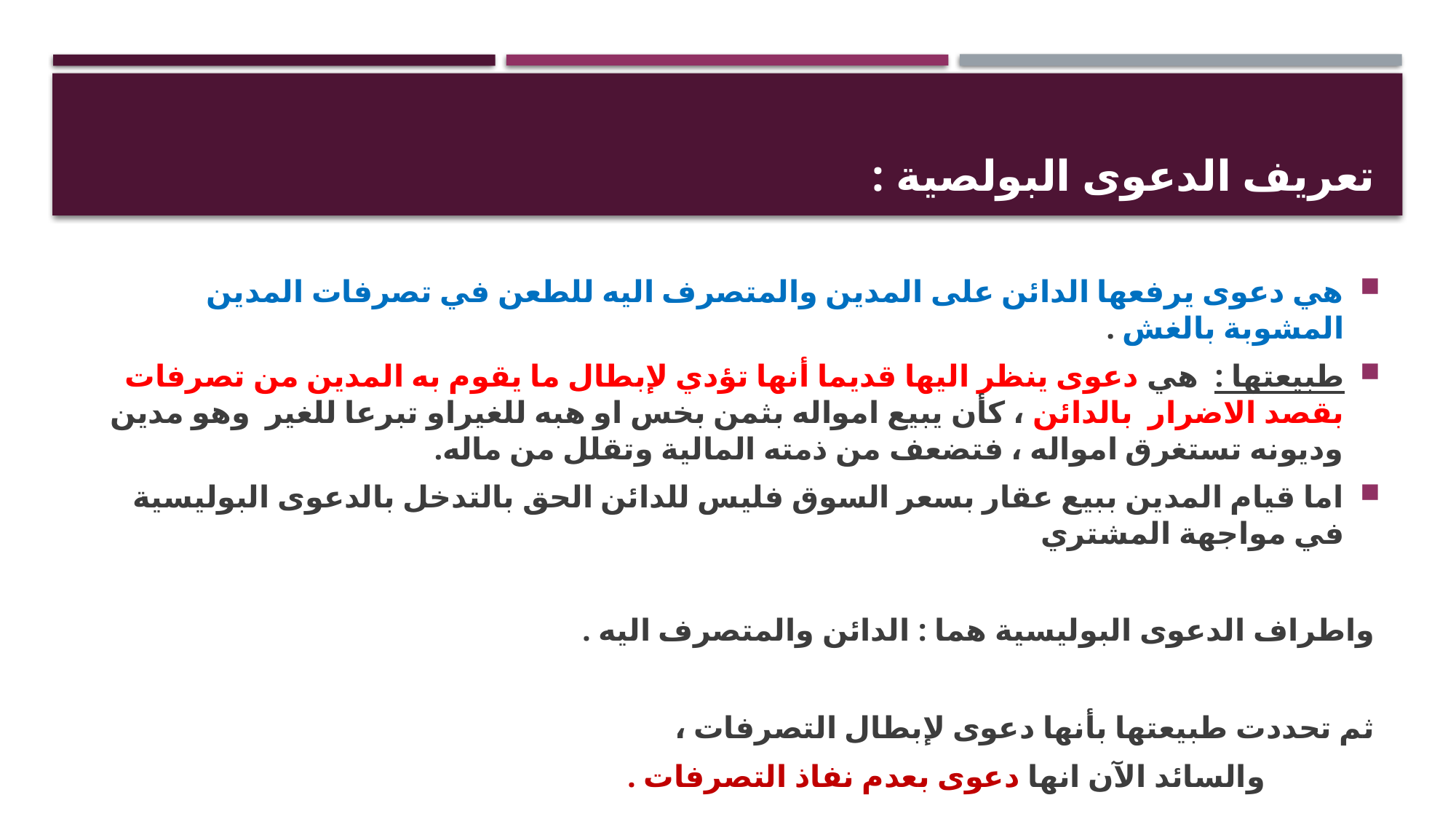

# تعريف الدعوى البولصية :

هي دعوى يرفعها الدائن على المدين والمتصرف اليه للطعن في تصرفات المدين المشوبة بالغش .
طبيعتها :  هي دعوى ينظر اليها قديما أنها تؤدي لإبطال ما يقوم به المدين من تصرفات بقصد الاضرار  بالدائن ، كأن يبيع امواله بثمن بخس او هبه للغيراو تبرعا للغير  وهو مدين وديونه تستغرق امواله ، فتضعف من ذمته المالية وتقلل من ماله.
اما قيام المدين ببيع عقار بسعر السوق فليس للدائن الحق بالتدخل بالدعوى البوليسية في مواجهة المشتري

واطراف الدعوى البوليسية هما : الدائن والمتصرف اليه .

ثم تحددت طبيعتها بأنها دعوى لإبطال التصرفات ،
              والسائد الآن انها دعوى بعدم نفاذ التصرفات .